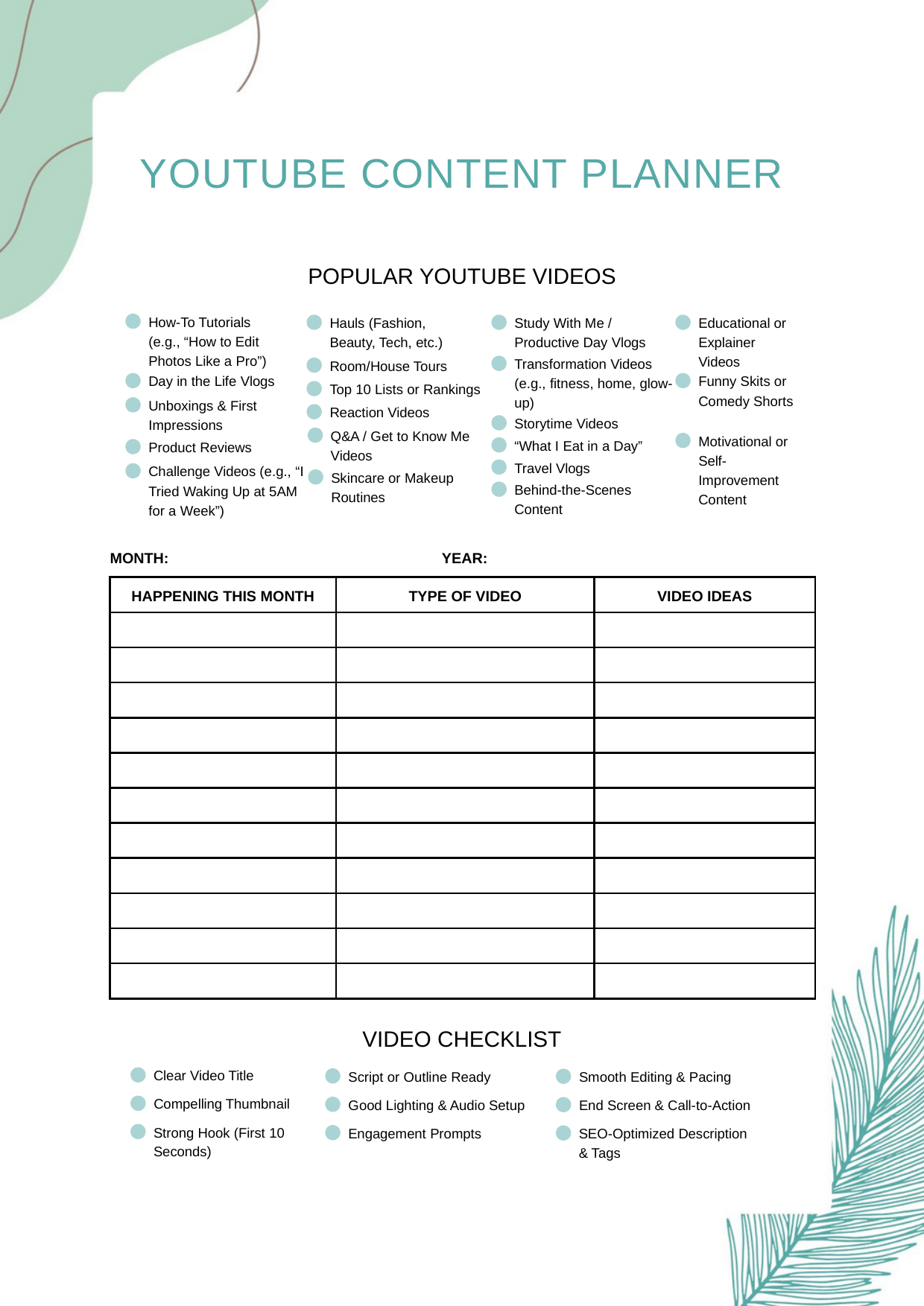

YOUTUBE CONTENT PLANNER
POPULAR YOUTUBE VIDEOS
How-To Tutorials (e.g., “How to Edit Photos Like a Pro”)
Hauls (Fashion, Beauty, Tech, etc.)
Study With Me / Productive Day Vlogs
Educational or Explainer Videos

Transformation Videos (e.g., fitness, home, glow-up)
Room/House Tours

Day in the Life Vlogs
Funny Skits or Comedy Shorts

Top 10 Lists or Rankings

Unboxings & First Impressions

Reaction Videos

Storytime Videos

Q&A / Get to Know Me Videos

Motivational or Self-Improvement Content

“What I Eat in a Day”
Product Reviews

Travel Vlogs

Challenge Videos (e.g., “I Tried Waking Up at 5AM for a Week”)

Skincare or Makeup Routines

Behind-the-Scenes Content

MONTH:
YEAR:
| HAPPENING THIS MONTH | TYPE OF VIDEO | VIDEO IDEAS |
| --- | --- | --- |
|  |  |  |
|  |  |  |
|  |  |  |
|  |  |  |
|  |  |  |
|  |  |  |
|  |  |  |
|  |  |  |
|  |  |  |
|  |  |  |
|  |  |  |
VIDEO CHECKLIST
Clear Video Title
Script or Outline Ready
Smooth Editing & Pacing

Compelling Thumbnail
Good Lighting & Audio Setup
End Screen & Call-to-Action

Strong Hook (First 10 Seconds)
Engagement Prompts
SEO-Optimized Description & Tags